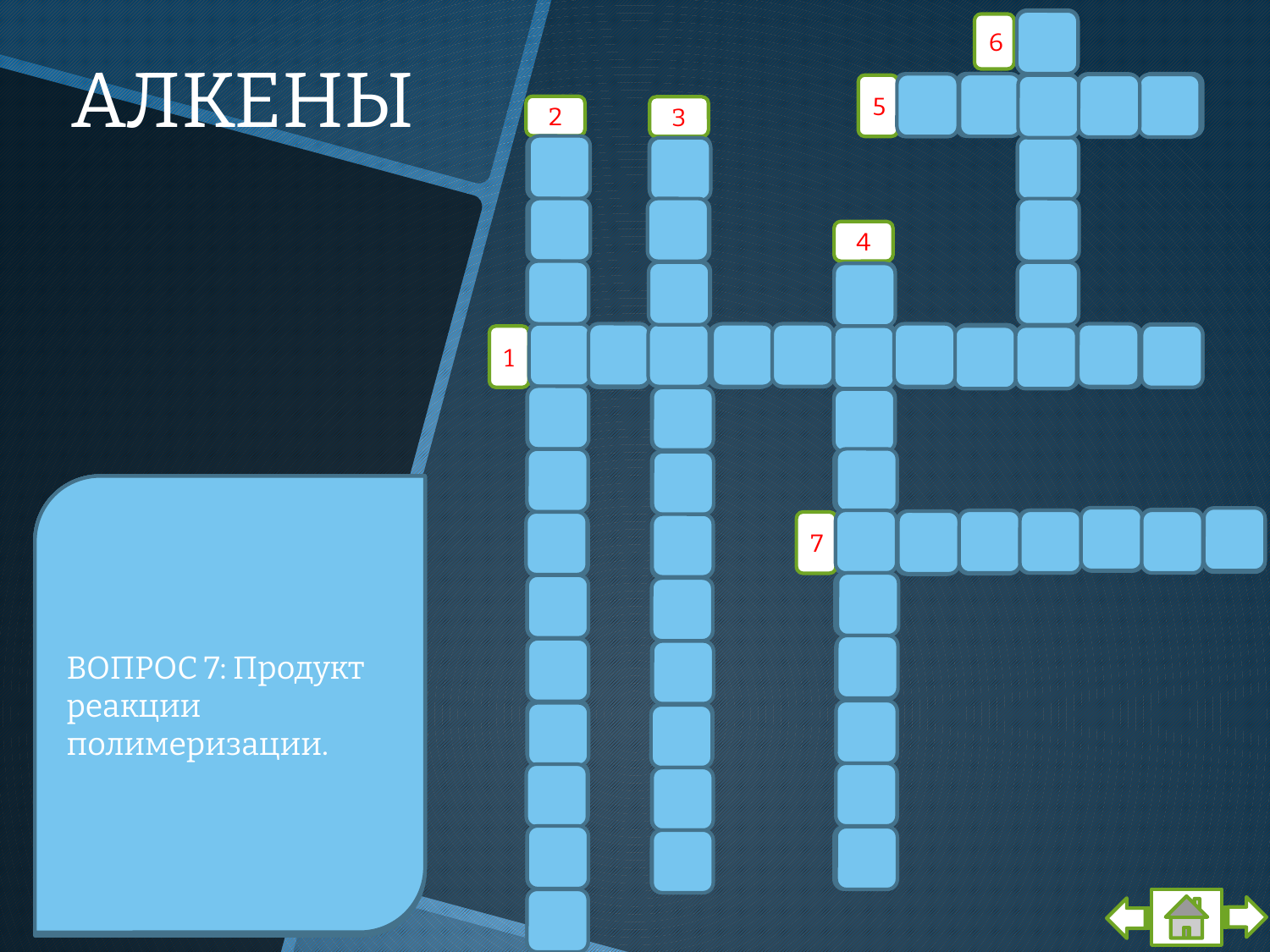

Э

# АЛКЕНЫ
6
У
Н

Т
Б
А

5

2
3

П
Г
И

Р
И
Л
4

Д
И

О
Е

С
Р
Я
К
Т
Н
Т
У
У
Р
А

1

О
И

Щ

Е
Е
Р

ВОПРОС 1: Тип изомерии, характерный для алкенов.
ВОПРОС 2: Одна из реакций, характерных для алкенов.
ВОПРОС 4: С помощью этой реакции получают алкены в лабораторных условиях.
ВОПРОС 5: Крекингом этого вещества получают смесь этана и этилена.
ВОПРОС 6: Первый член гомологического ряда алкенов.
ВОПРОС 7: Продукт реакции полимеризации.
ВОПРОС 3: Реакция, при которой происходит присоединение водорода к алкенам.

М
Е
Р
И

П

Л
О

7
Д

О

Л

И

В

Е
Н

А

Е
Н

Н

Н
И

И

И
Я

Е

Я